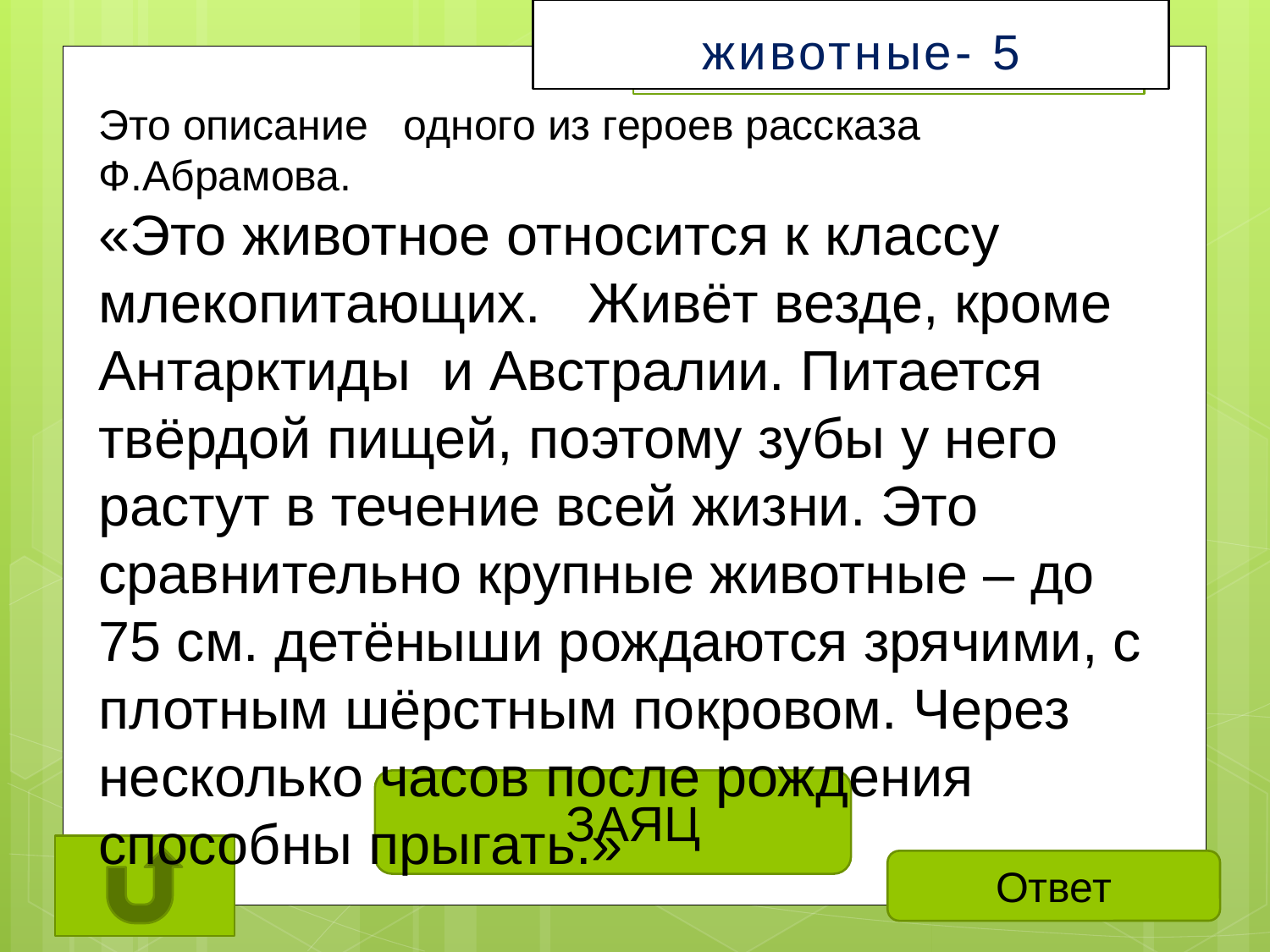

животные- 5

Это описание   одного из героев рассказа Ф.Абрамова.
«Это животное относится к классу млекопитающих.   Живёт везде, кроме Антарктиды  и Австралии. Питается твёрдой пищей, поэтому зубы у него растут в течение всей жизни. Это сравнительно крупные животные – до 75 см. детёныши рождаются зрячими, с плотным шёрстным покровом. Через несколько часов после рождения способны прыгать.»
   ЗАЯЦ

Ответ